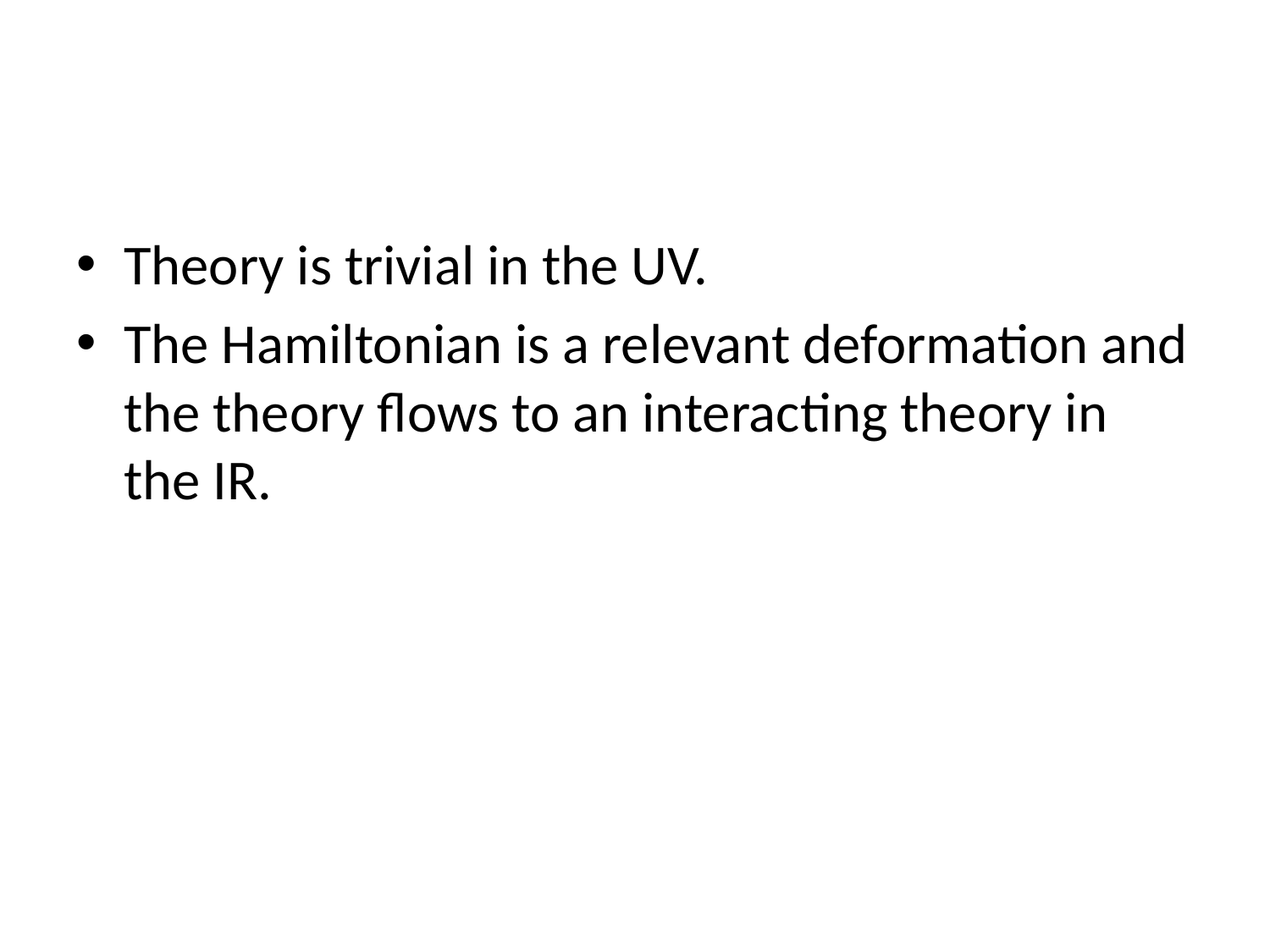

#
Theory is trivial in the UV.
The Hamiltonian is a relevant deformation and the theory flows to an interacting theory in the IR.